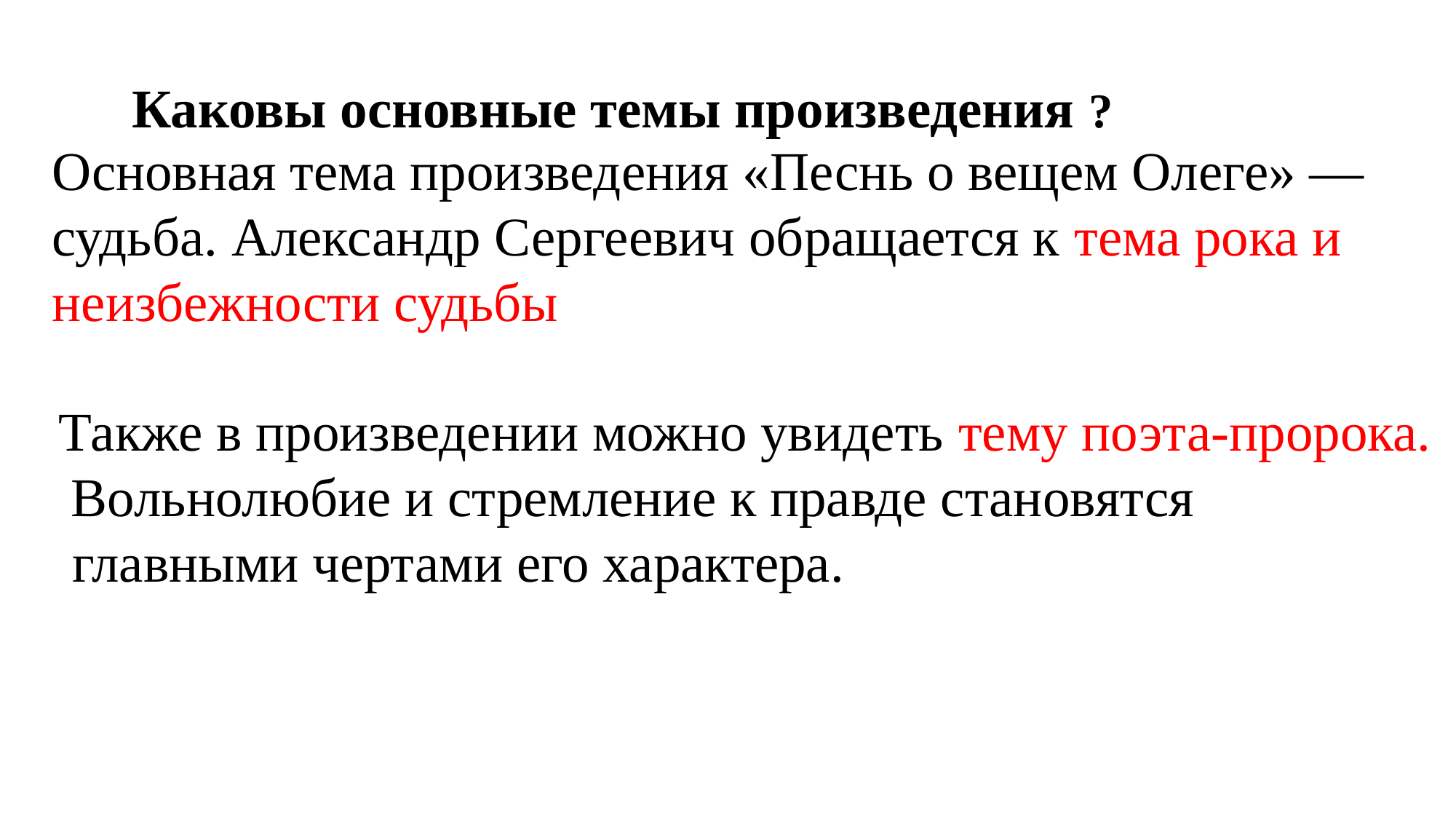

Каковы основные темы произведения ?
Основная тема произведения «Песнь о вещем Олеге» — судьба. Александр Сергеевич обращается к тема рока и неизбежности судьбы
Также в произведении можно увидеть тему поэта-пророка.
 Вольнолюбие и стремление к правде становятся
 главными чертами его характера.